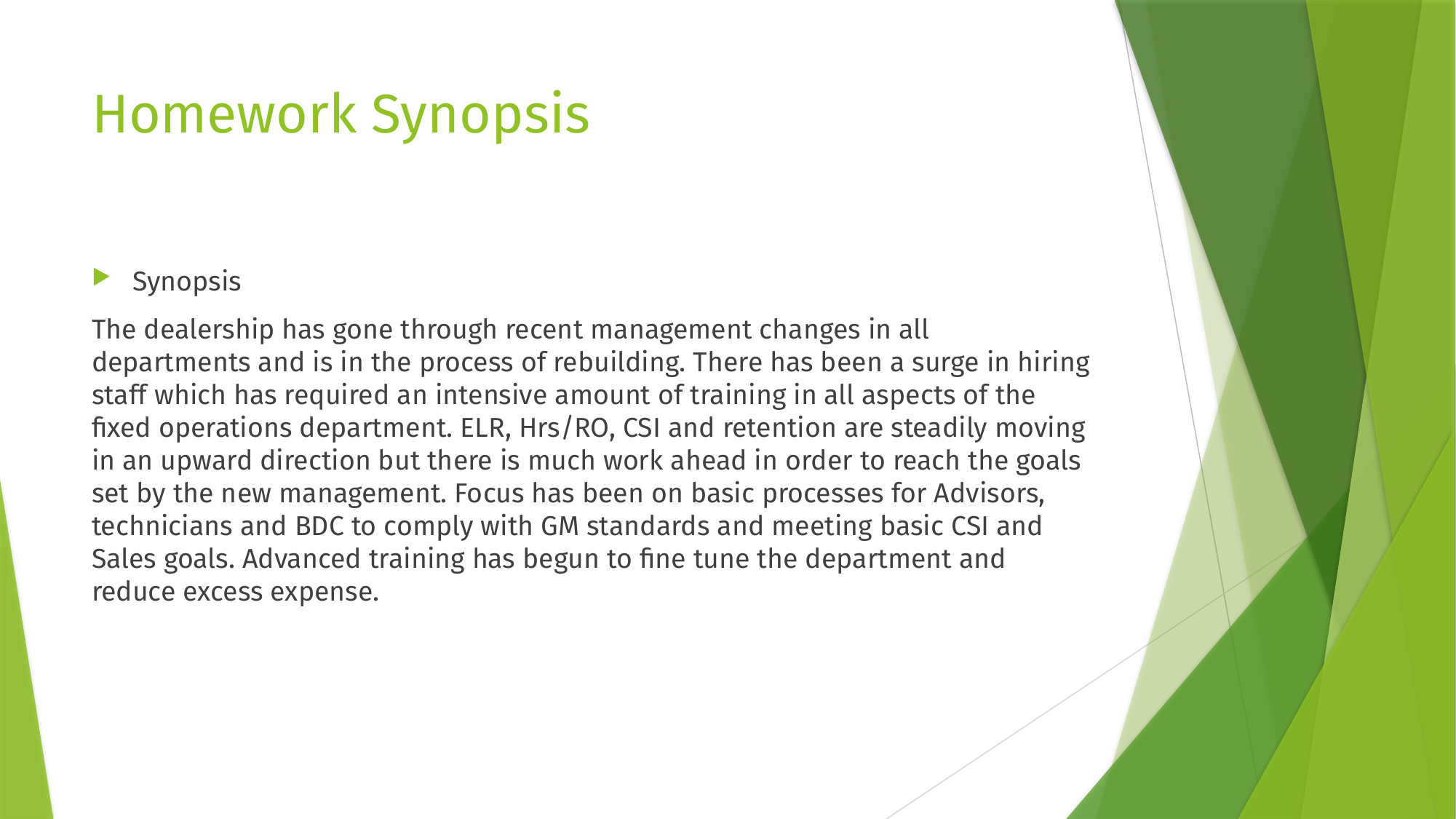

# Homework Synopsis
Synopsis
The dealership has gone through recent management changes in all departments and is in the process of rebuilding. There has been a surge in hiring staff which has required an intensive amount of training in all aspects of the fixed operations department. ELR, Hrs/RO, CSI and retention are steadily moving in an upward direction but there is much work ahead in order to reach the goals set by the new management. Focus has been on basic processes for Advisors, technicians and BDC to comply with GM standards and meeting basic CSI and Sales goals. Advanced training has begun to fine tune the department and reduce excess expense.